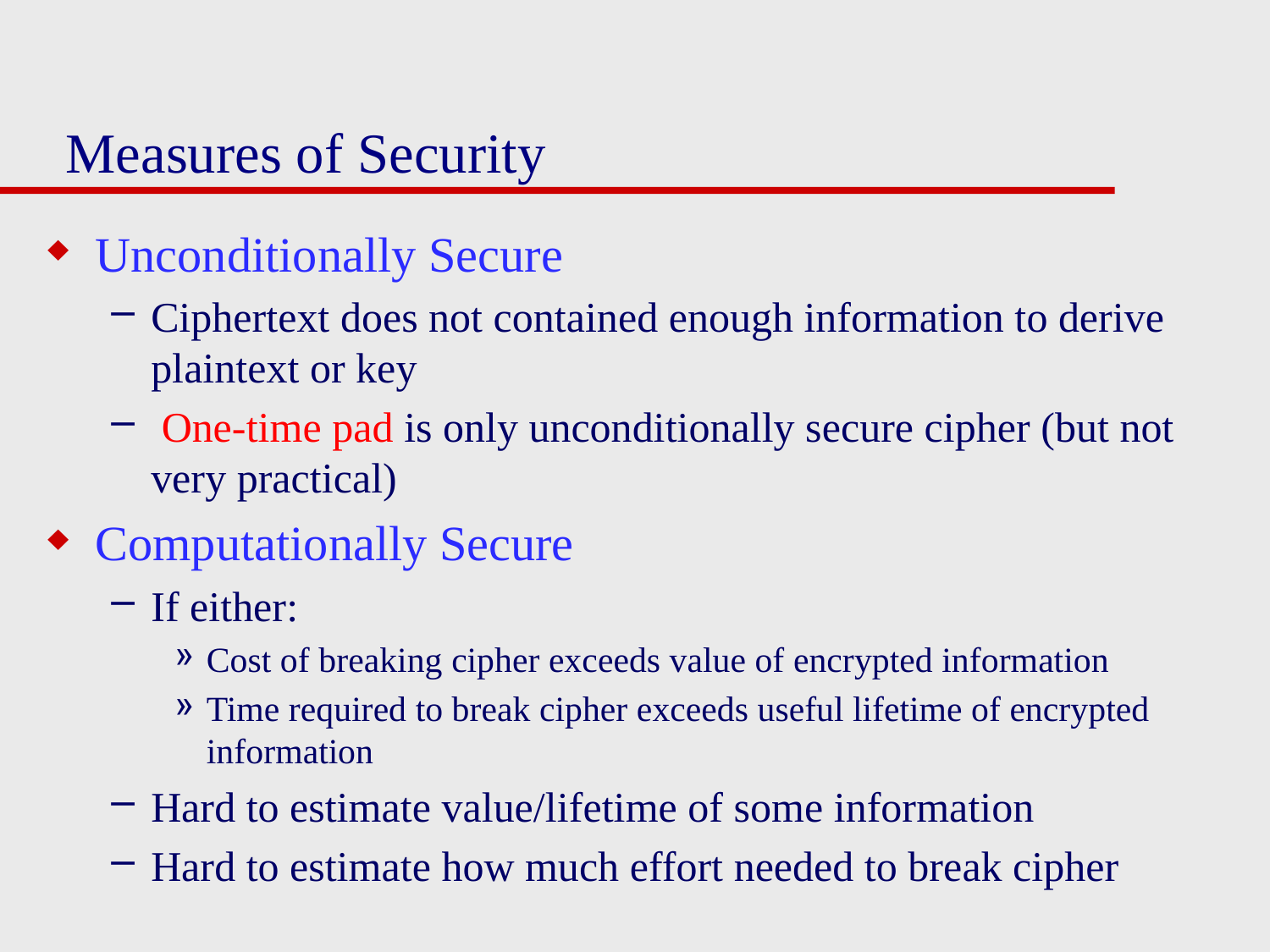

# Measures of Security
Unconditionally Secure
Ciphertext does not contained enough information to derive plaintext or key
 One-time pad is only unconditionally secure cipher (but not very practical)
Computationally Secure
If either:
Cost of breaking cipher exceeds value of encrypted information
Time required to break cipher exceeds useful lifetime of encrypted information
Hard to estimate value/lifetime of some information
Hard to estimate how much effort needed to break cipher